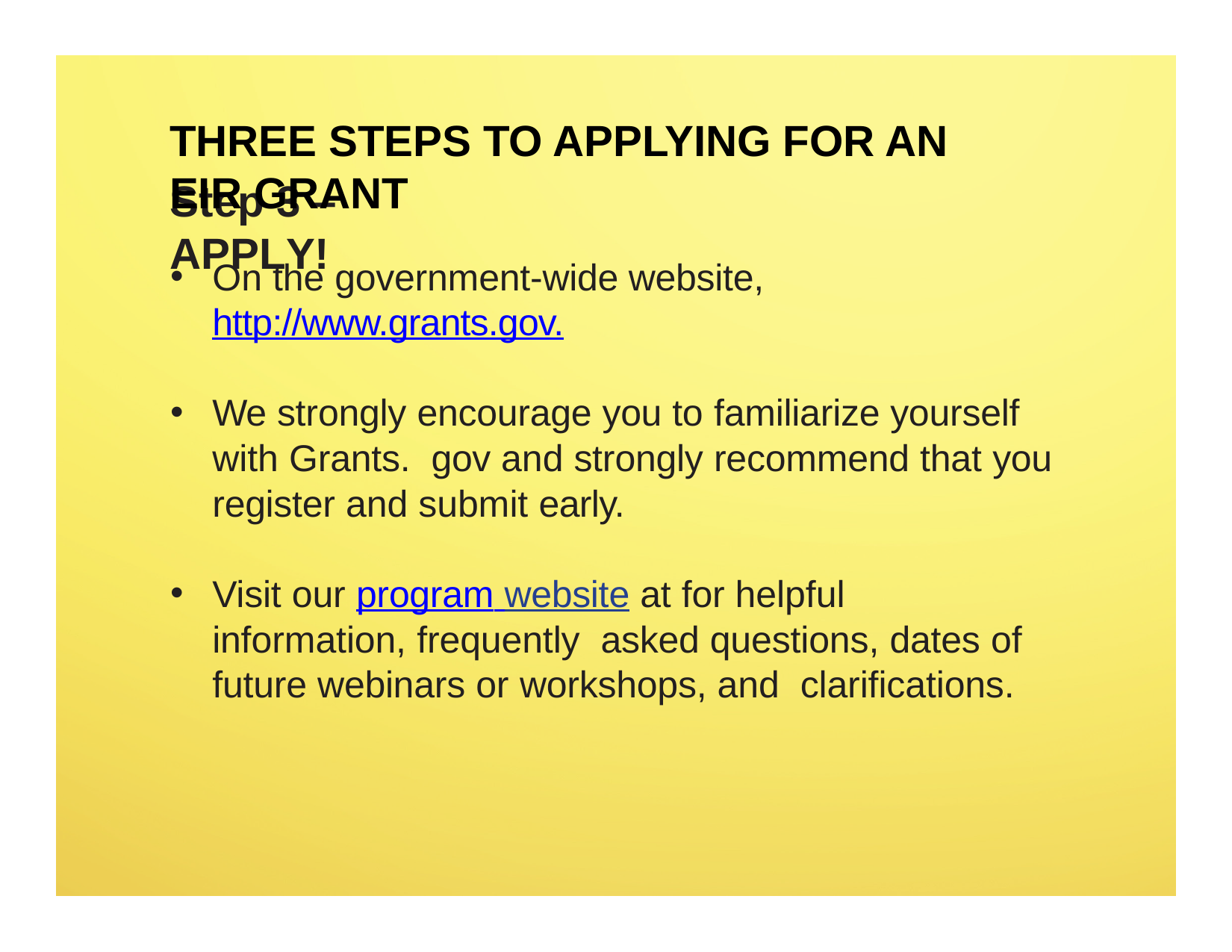

THREE STEPS TO APPLYING FOR AN EIR GRANT
# Step 3 –APPLY!
On the government-wide website, http://www.grants.gov.

We strongly encourage you to familiarize yourself with Grants.  gov and strongly recommend that you register and submit early.

Visit our program website at for helpful information, frequently  asked questions, dates of future webinars or workshops, and  clarifications.